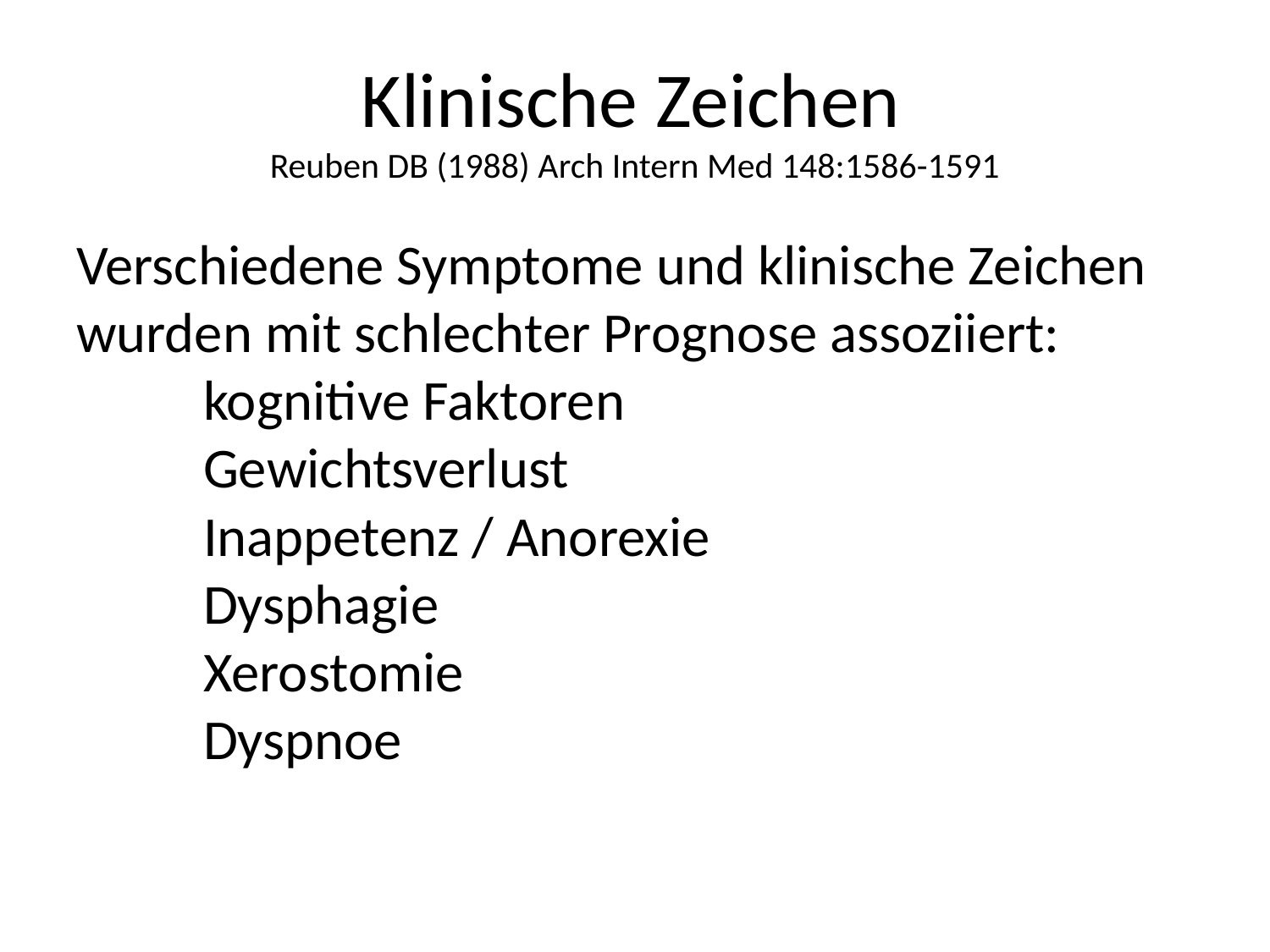

# Klinische Zeichen Reuben DB (1988) Arch Intern Med 148:1586-1591
Verschiedene Symptome und klinische Zeichen wurden mit schlechter Prognose assoziiert:
	kognitive Faktoren
	Gewichtsverlust
	Inappetenz / Anorexie
	Dysphagie
	Xerostomie
	Dyspnoe